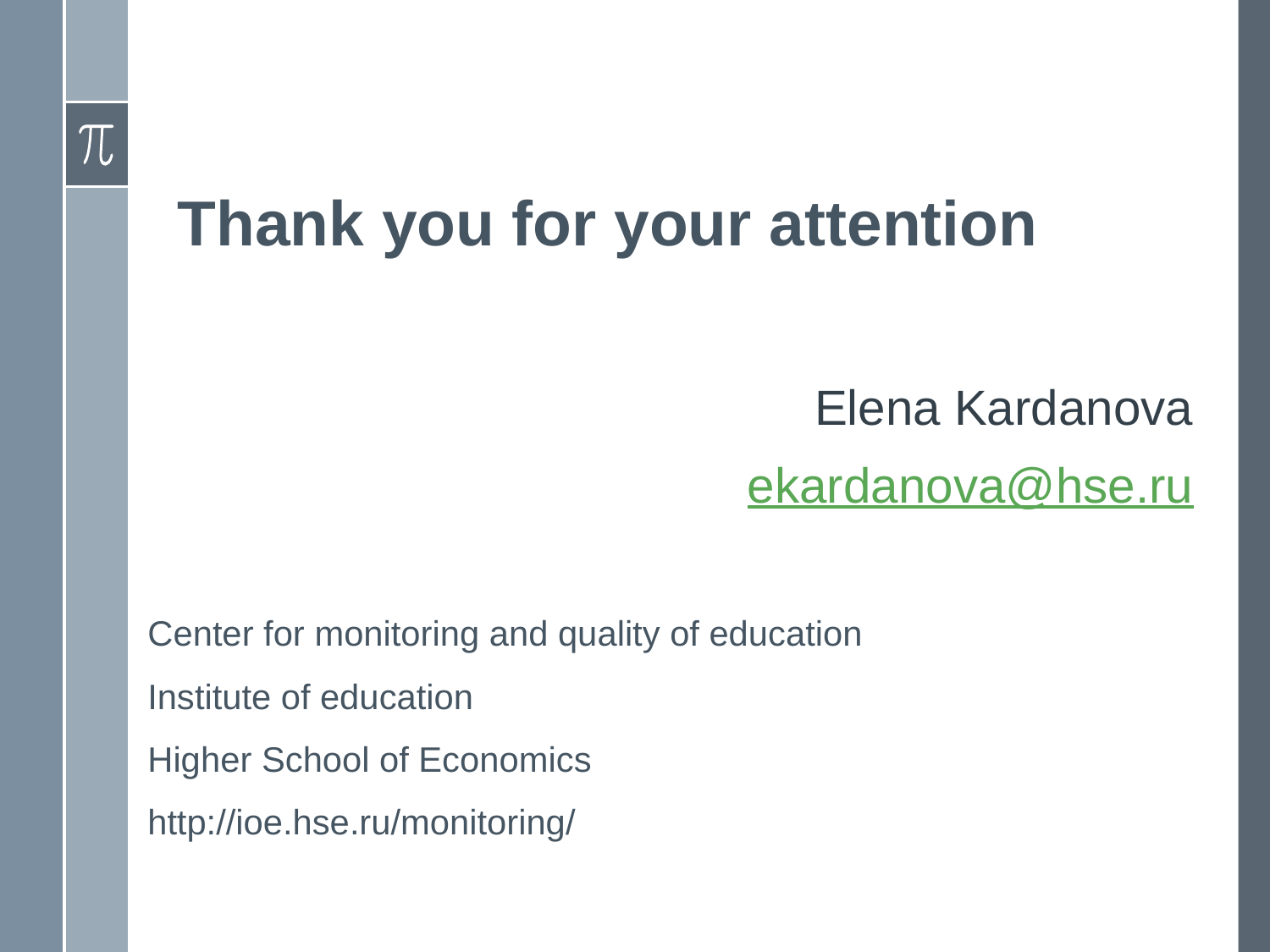

# Thank you for your attention
Elena Kardanova
ekardanova@hse.ru

Center for monitoring and quality of education
Institute of education
Higher School of Economics
http://ioe.hse.ru/monitoring/